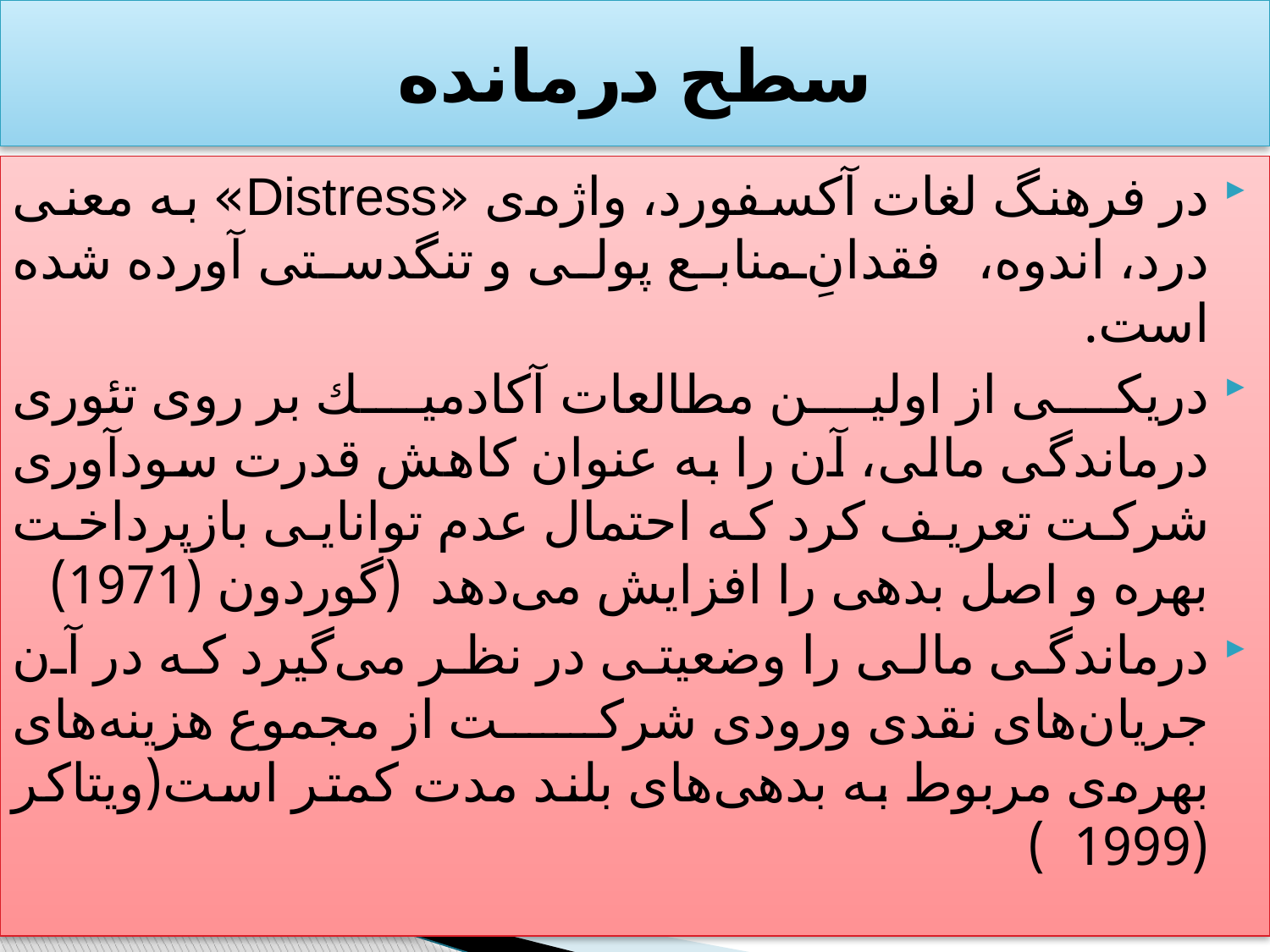

# سطح درمانده
در فرهنگ لغات آكسفورد، واژه‌ی «Distress» به معنی درد، اندوه، فقدانِ منابع پولی و تنگدستی آورده شده است.
در‌یكی از اولین مطالعات آكادمیك بر روی تئوری درماندگی مالی، آن را به عنوان كاهش قدرت سودآوری شركت تعریف کرد كه احتمال عدم توانایی بازپرداخت بهره و اصل بدهی را افزایش می‌دهد  (گوردون (1971)
درماندگی مالی را وضعیتی در نظر می‌گیرد كه در آن جریان‌های نقدی ورودی شركت از مجموع هزینه‌های بهره‌ی مربوط به بدهی‌های بلند مدت كمتر است(ویتاكر (1999  )